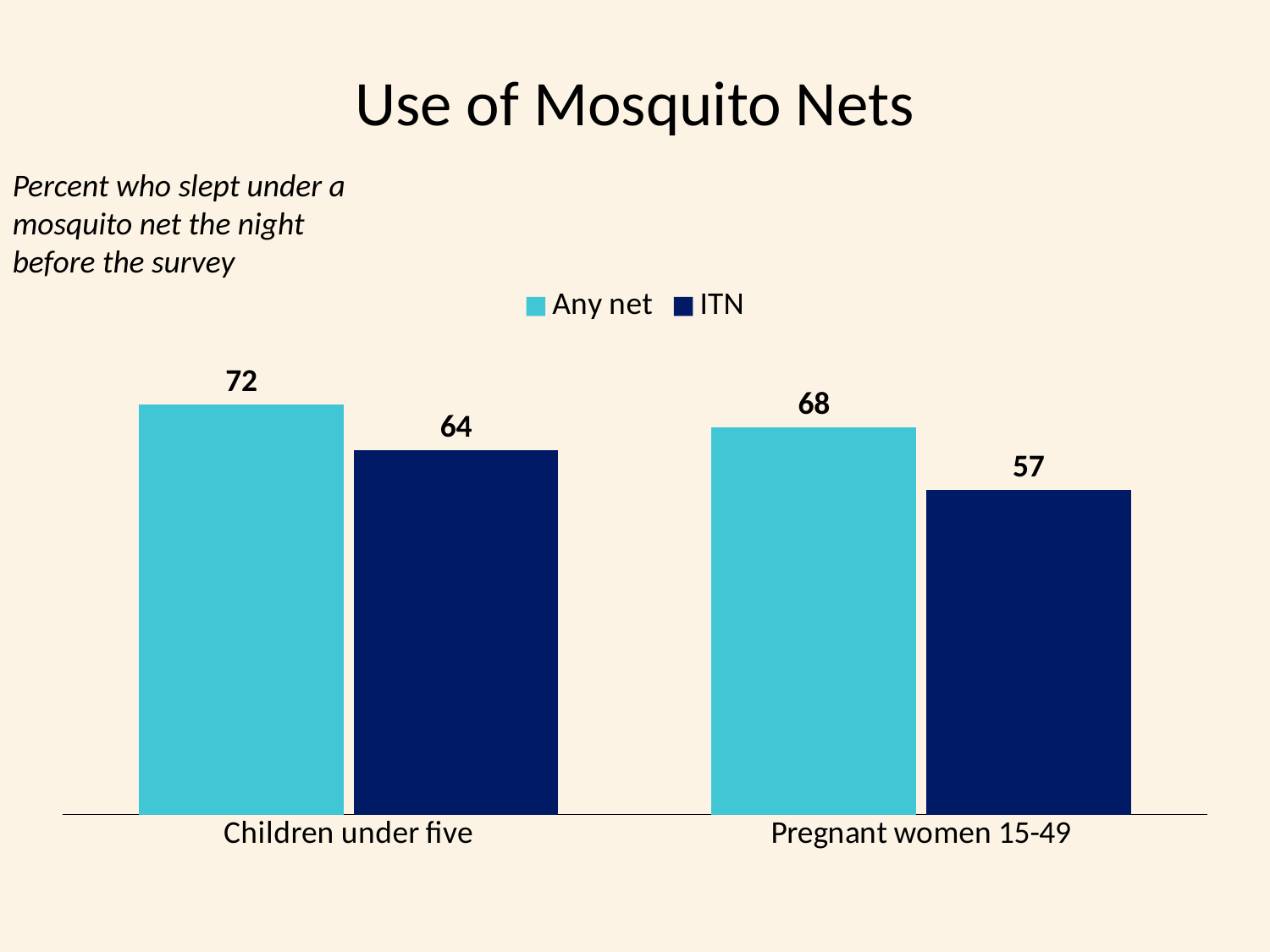

# Use of Mosquito Nets
Percent who slept under a mosquito net the night before the survey

### Chart

| Category | Any net | ITN |
|---|---|---|
| Children under five | 72.0 | 64.0 |
| Pregnant women 15-49 | 68.0 | 57.0 |